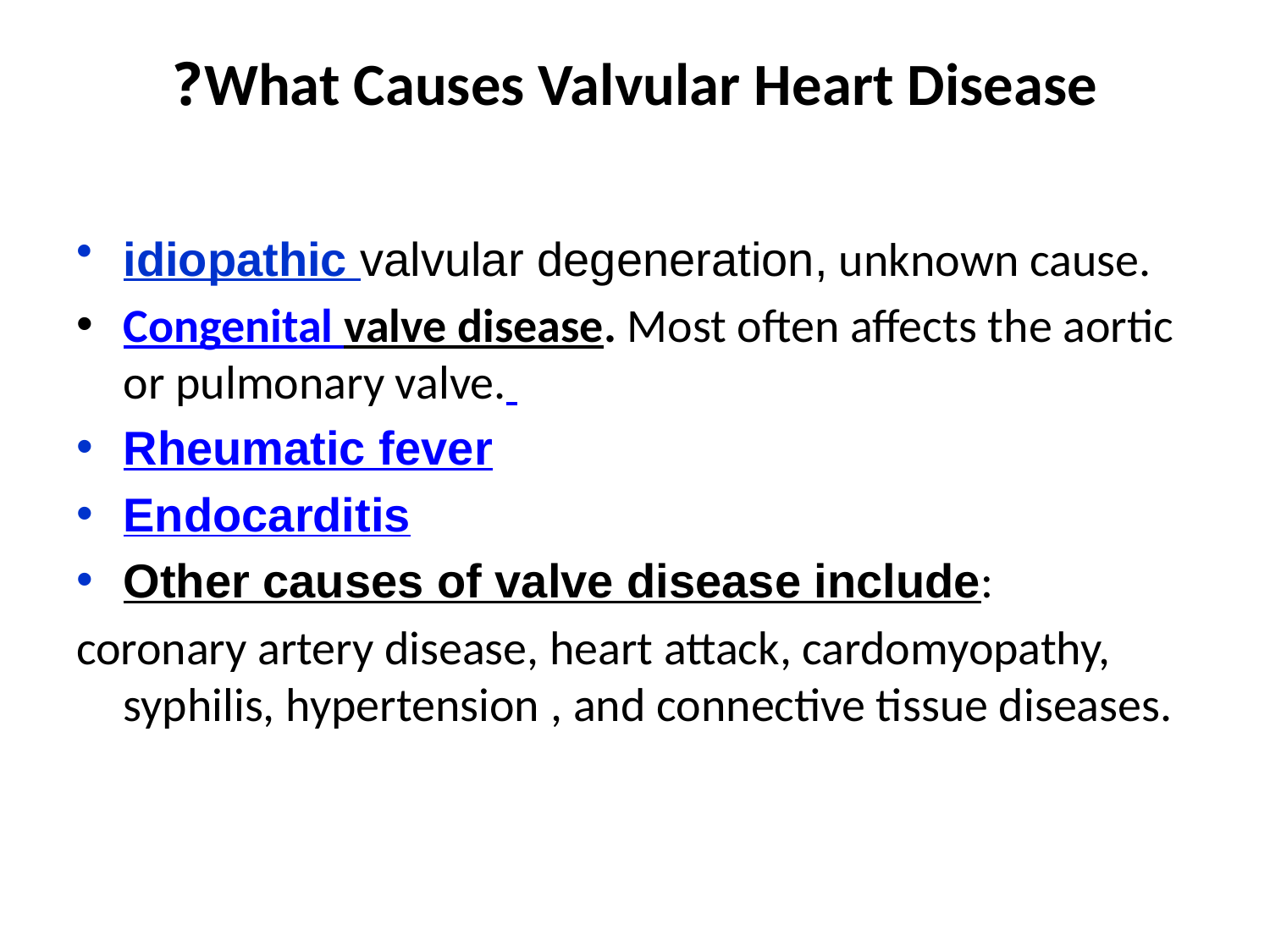

# What Causes Valvular Heart Disease?
idiopathic valvular degeneration, unknown cause.
Congenital valve disease. Most often affects the aortic or pulmonary valve.
Rheumatic fever
Endocarditis
Other causes of valve disease include:
coronary artery disease, heart attack, cardomyopathy, syphilis, hypertension , and connective tissue diseases.